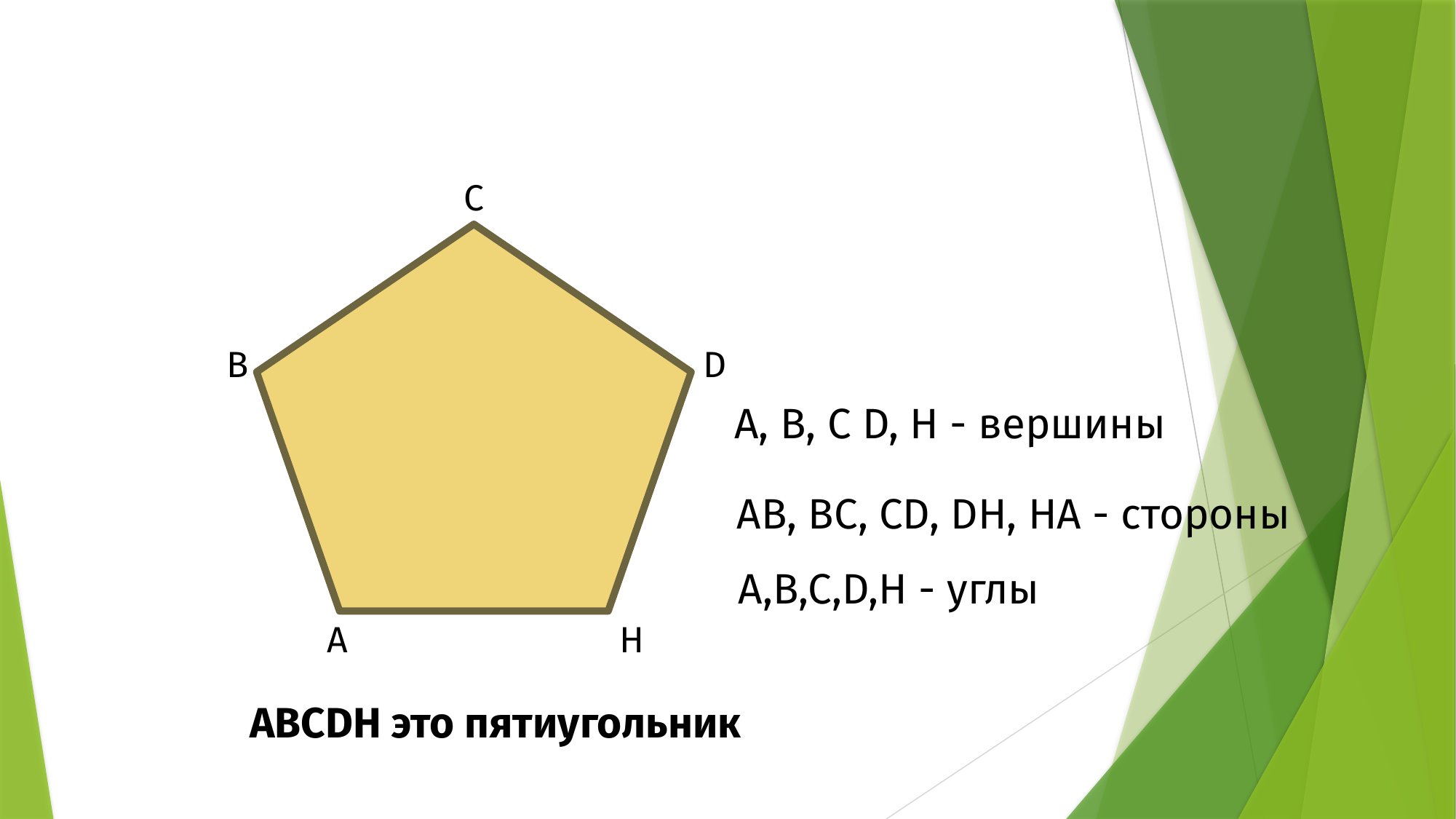

C

B
D
A, B, C D, H - вершины
AB, BC, CD, DH, HA - стороны
A,B,C,D,H - углы
H
A
ABCDH это пятиугольник